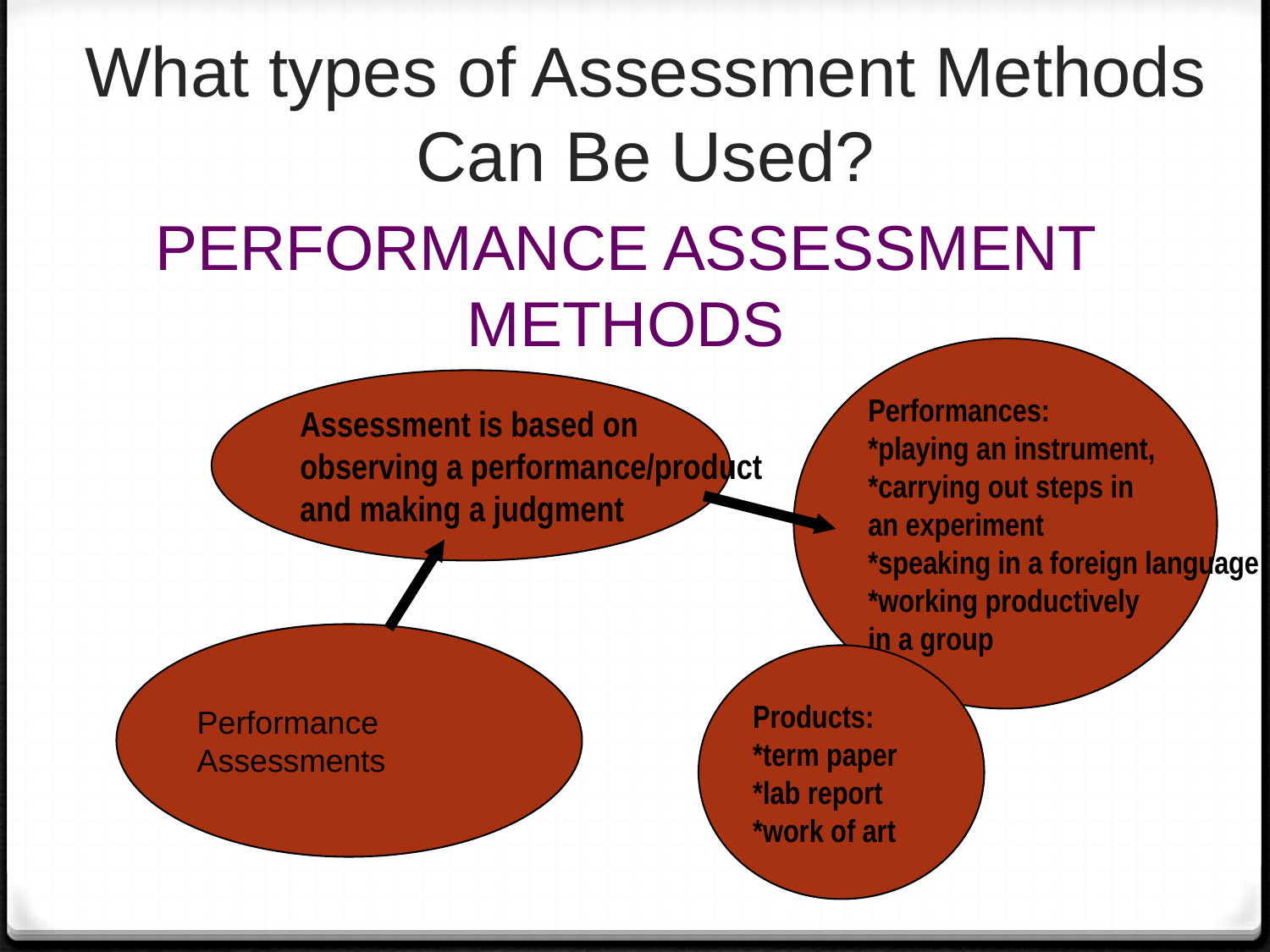

# What types of Assessment Methods Can Be Used?
PERFORMANCE ASSESSMENT METHODS

Performances:
*playing an instrument,
*carrying out steps in
an experiment
*speaking in a foreign language
*working productively
in a group
Assessment is based on
observing a performance/product
and making a judgment

Performance
Assessments
Products:
*term paper
*lab report
*work of art